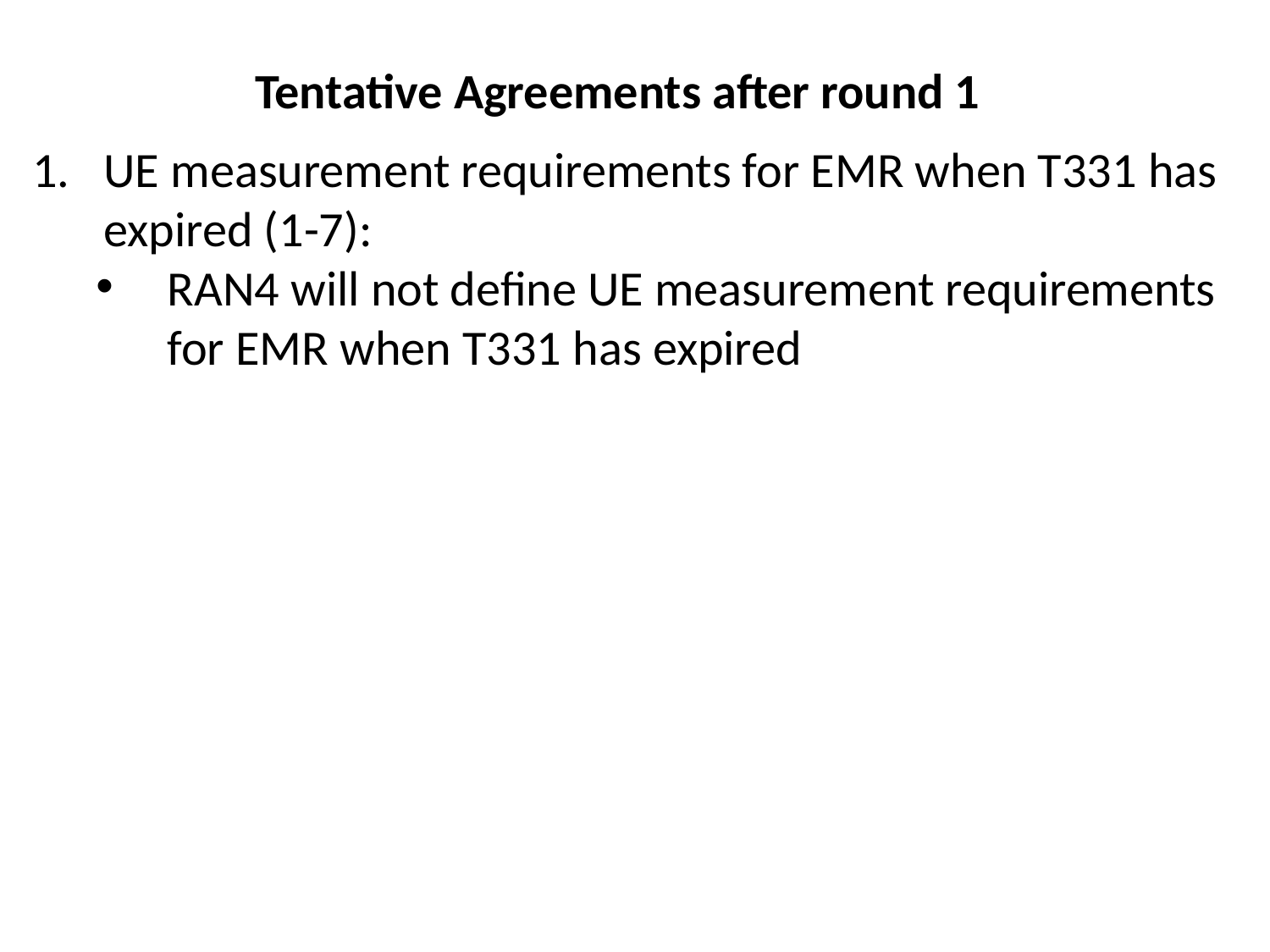

# Tentative Agreements after round 1
UE measurement requirements for EMR when T331 has expired (1-7):
RAN4 will not define UE measurement requirements for EMR when T331 has expired